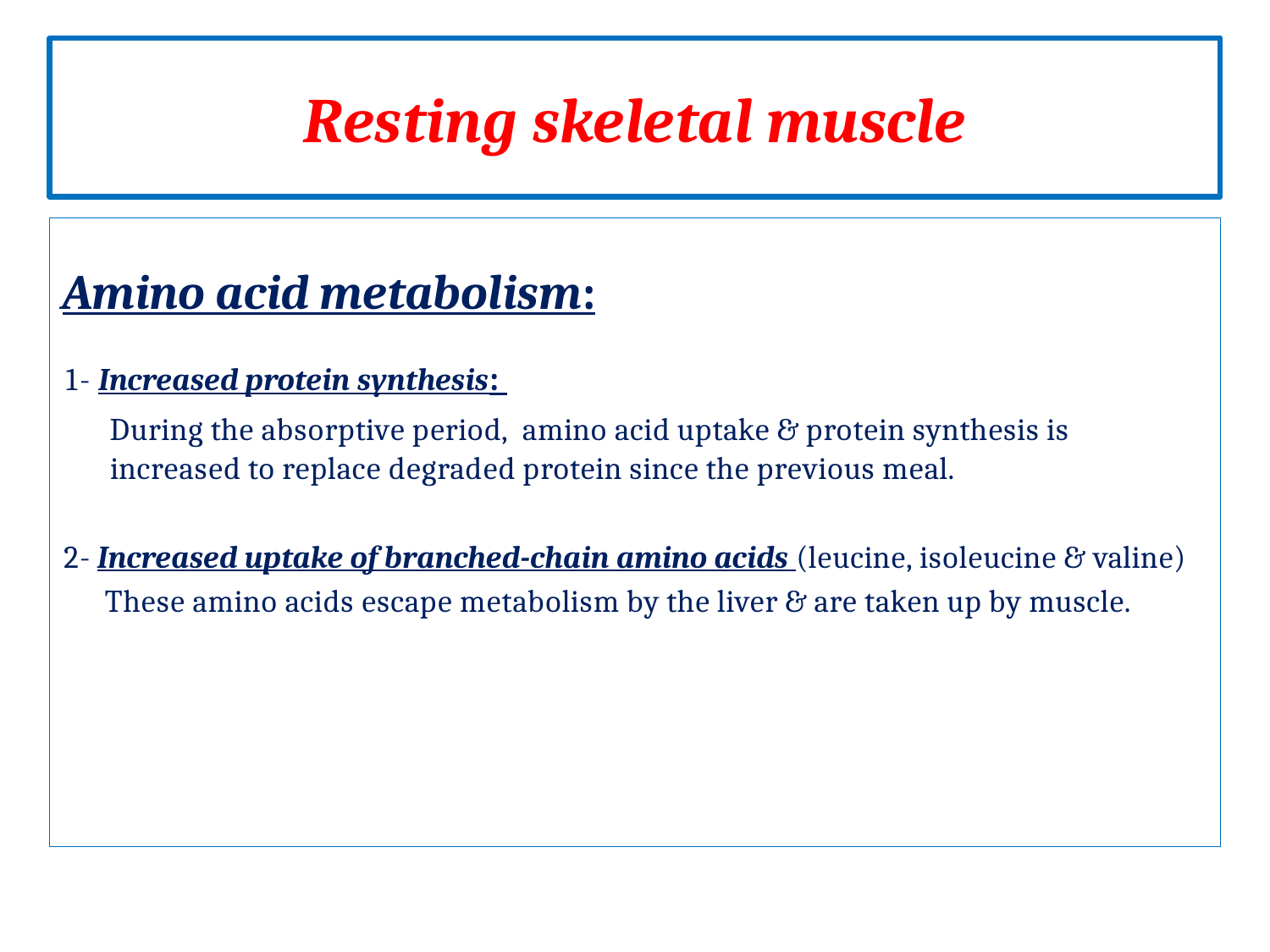

# Resting skeletal muscle

Amino acid metabolism:

1- Increased protein synthesis:
      During the absorptive period,  amino acid uptake & protein synthesis is increased to replace degraded protein since the previous meal.

2- Increased uptake of branched-chain amino acids (leucine, isoleucine & valine)
      These amino acids escape metabolism by the liver & are taken up by muscle.